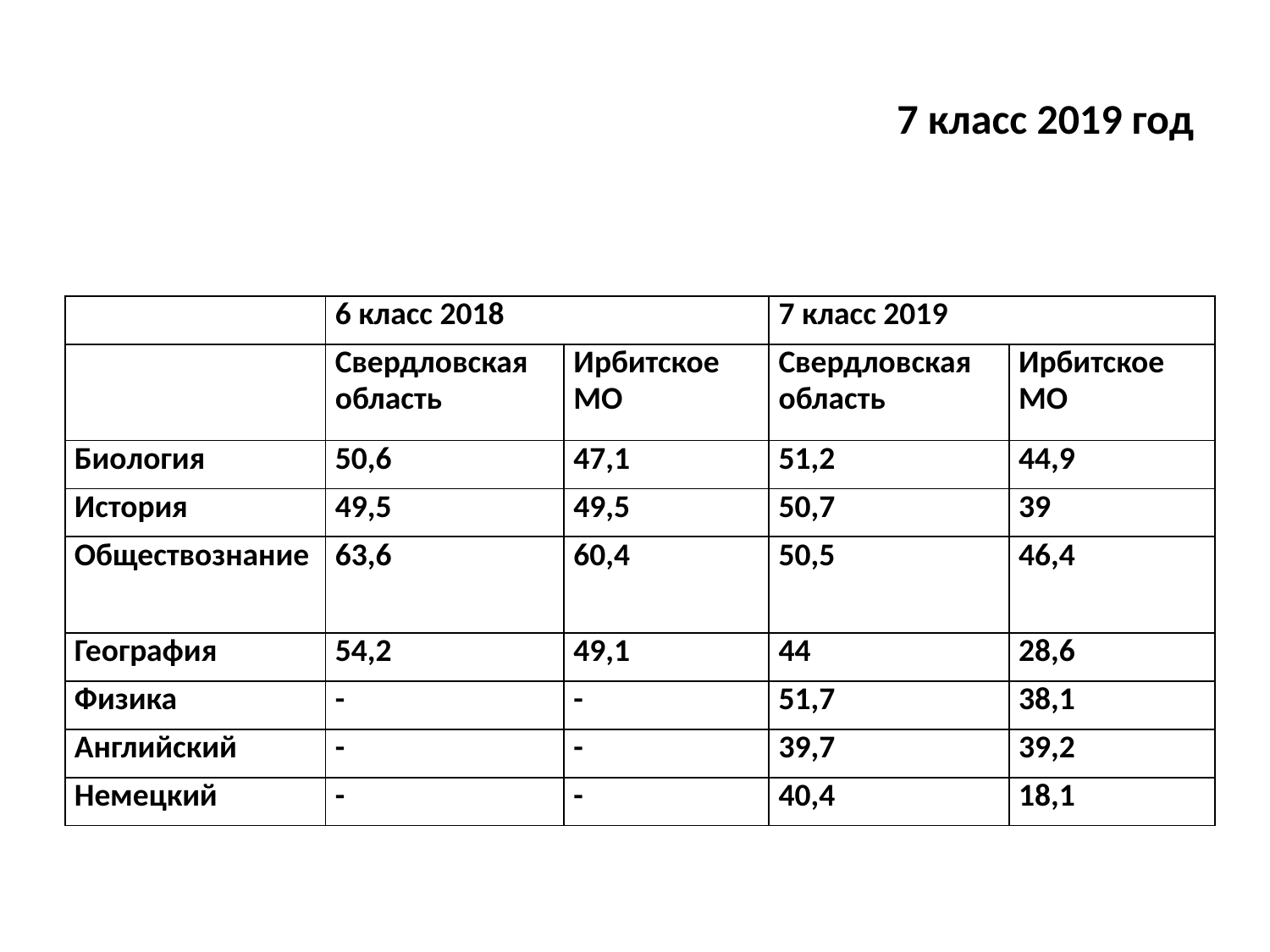

# 7 класс 2019 год
|  | 6 класс 2018 |  | 7 класс 2019 |  |
| --- | --- | --- | --- | --- |
|  | Свердловская область | Ирбитское МО | Свердловская область | Ирбитское МО |
| Биология | 50,6 | 47,1 | 51,2 | 44,9 |
| История | 49,5 | 49,5 | 50,7 | 39 |
| Обществознание | 63,6 | 60,4 | 50,5 | 46,4 |
| География | 54,2 | 49,1 | 44 | 28,6 |
| Физика | - | - | 51,7 | 38,1 |
| Английский | - | - | 39,7 | 39,2 |
| Немецкий | - | - | 40,4 | 18,1 |